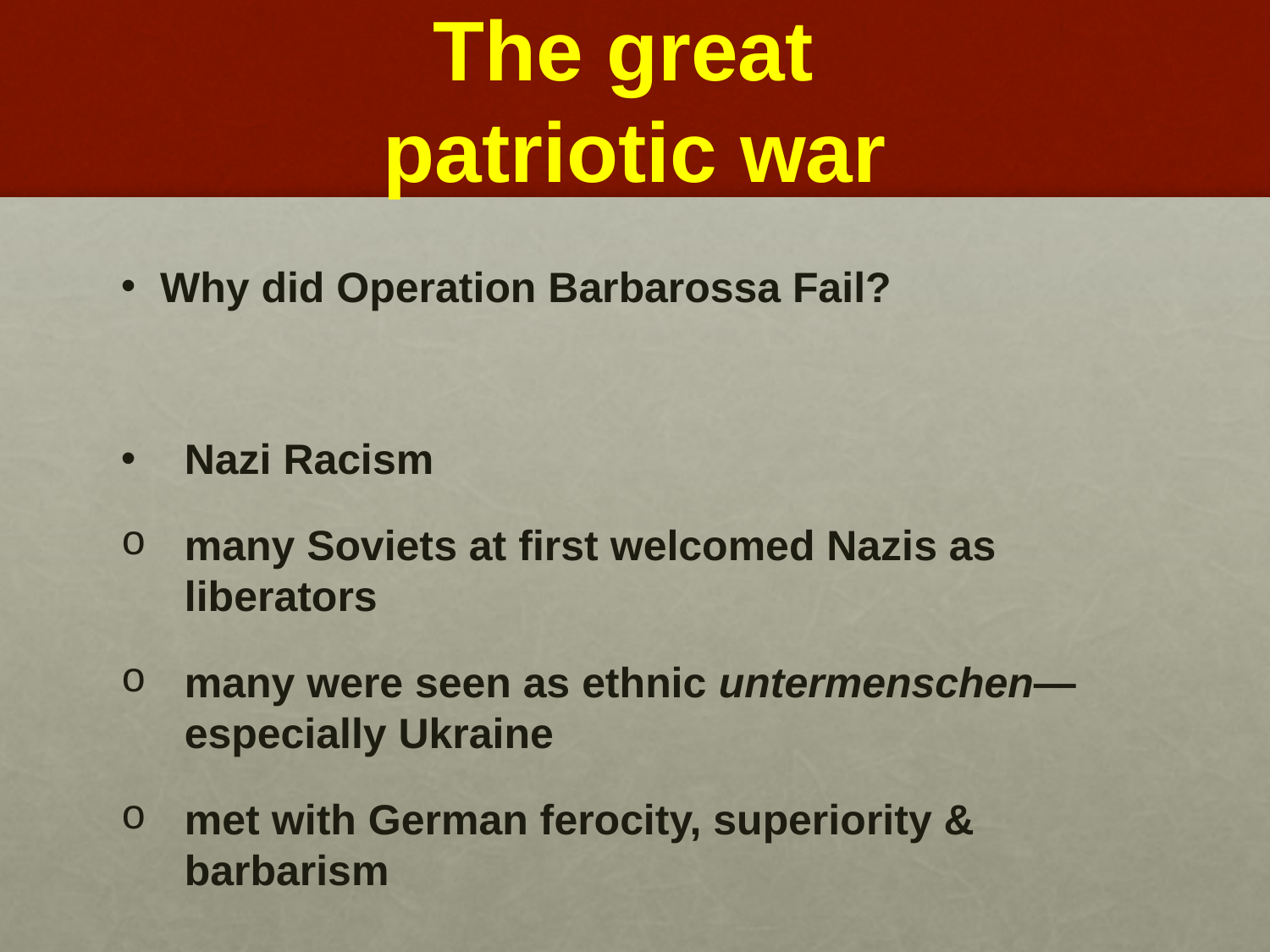

# The great patriotic war
Why did Operation Barbarossa Fail?

Nazi Racism
many Soviets at first welcomed Nazis as liberators
many were seen as ethnic untermenschen—especially Ukraine
met with German ferocity, superiority & barbarism